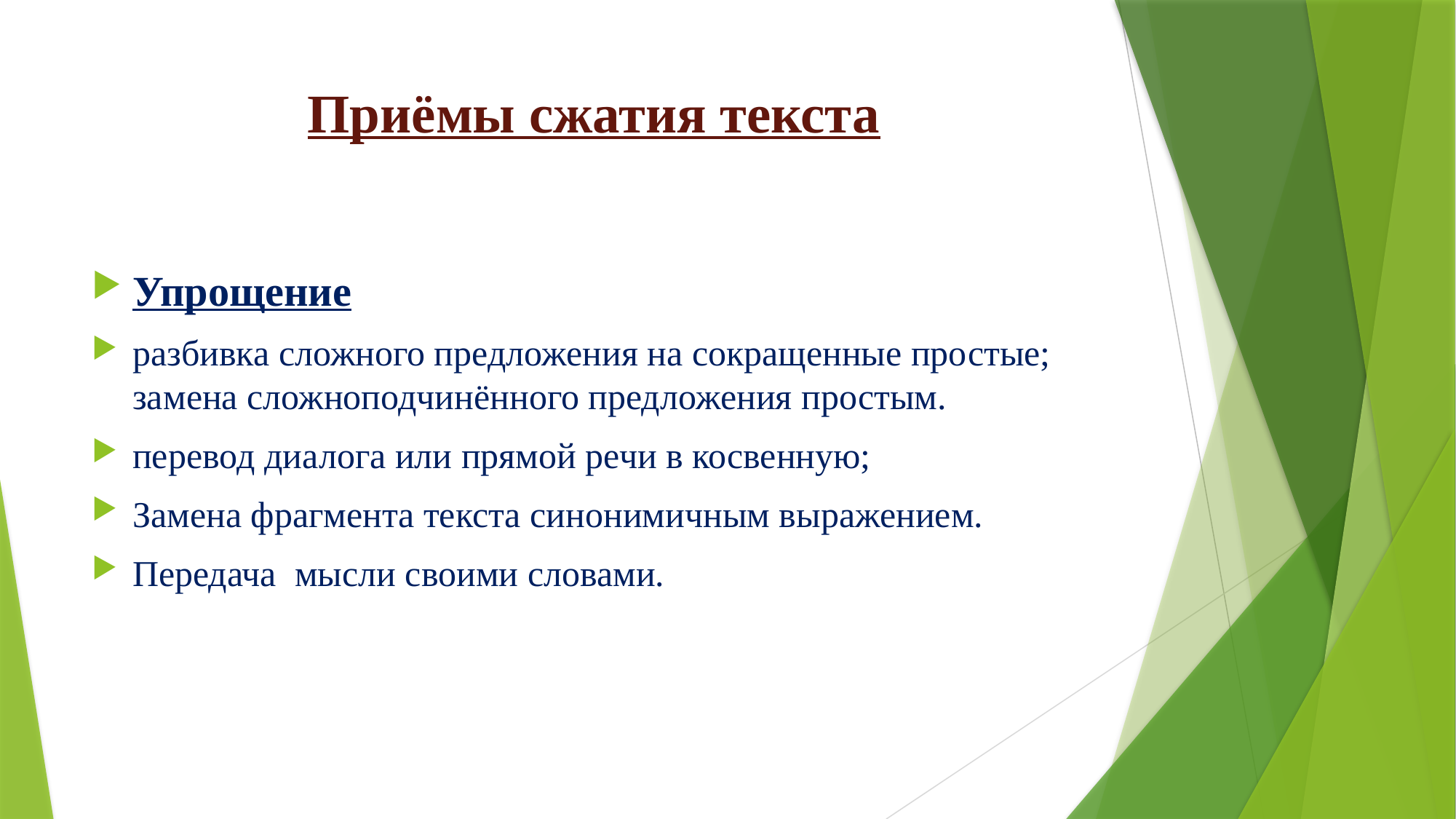

# Приёмы сжатия текста
Упрощение
разбивка сложного предложения на сокращенные простые; замена сложноподчинённого предложения простым.
перевод диалога или прямой речи в косвенную;
Замена фрагмента текста синонимичным выражением.
Передача  мысли своими словами.